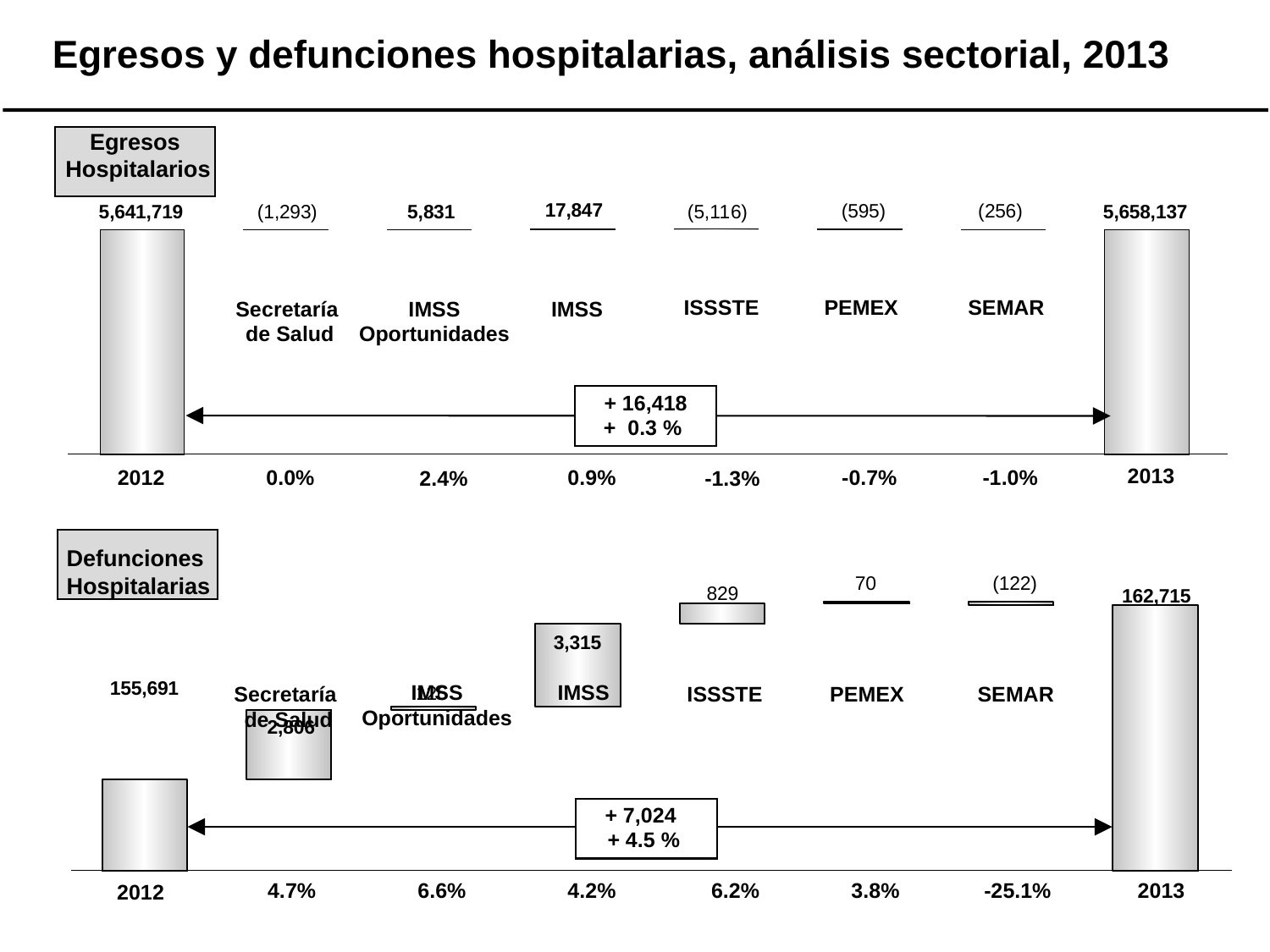

Egresos y defunciones hospitalarias, análisis sectorial, 2013
Egresos
Hospitalarios

### Chart

| Category | Est | Ouest |
|---|---|---|
| 2011 | None | 5641719.0 |
| Secretaria de Salud | 5640426.0 | 1293.0 |
| IMSS Oportunidades | 5640426.0 | 5831.0 |
| IMSS | 5646257.0 | 17847.0 |
| ISSSTE | 5658988.0 | 5116.0 |
| PEMEX | 5658393.0 | 595.0 |
| SEMAR | 5658137.0 | 256.0 |
| 2012 | None | 5658137.0 |
ISSSTE
PEMEX
SEMAR
Secretaría
de Salud
IMSS
Oportunidades
IMSS
+ 16,418
+  0.3 %

2013
2012
0.0%
0.9%
-0.7%
-1.0%
2.4%
-1.3%

Defunciones
Hospitalarias

### Chart

| Category | Est | Ouest |
|---|---|---|
| 2012 | None | 155691.0 |
| Secretaria de Salud | 155691.0 | 2806.0 |
| IMSS Oportunidades | 158497.0 | 126.0 |
| IMSS | 158623.0 | 3315.0 |
| ISSSTE | 161938.0 | 829.0 |
| PEMEX | 162767.0 | 70.0 |
| SEMAR | 162715.0 | 122.0 |
| 2013 | None | 162715.0 |
IMSS
IMSS
Oportunidades
ISSSTE
PEMEX
SEMAR
Secretaría
de Salud
+ 7,024
+ 4.5 %

4.7%
6.6%
4.2%
6.2%
3.8%
-25.1%
2013
2012